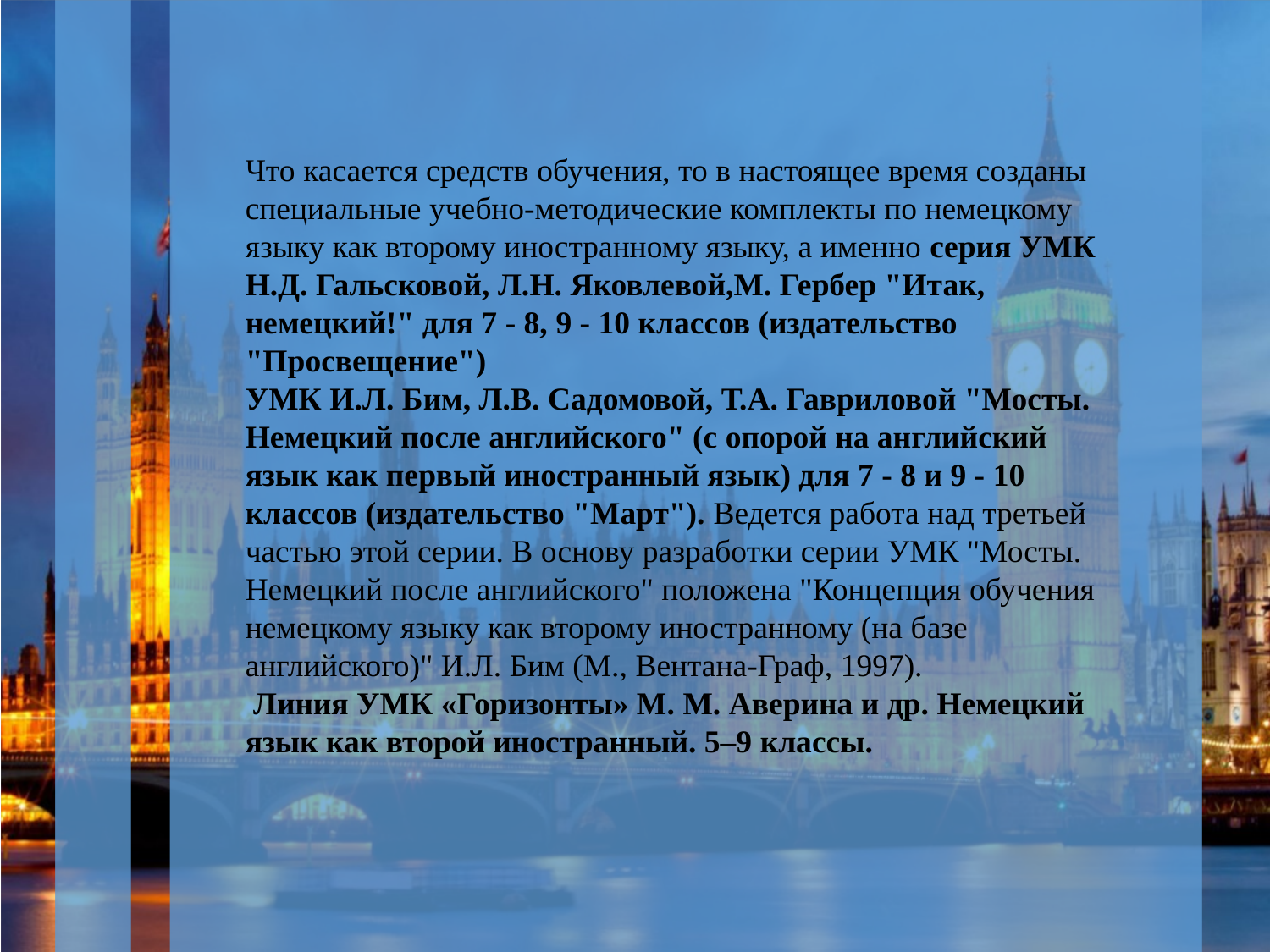

Что касается средств обучения, то в настоящее время созданы специальные учебно-методические комплекты по немецкому языку как второму иностранному языку, а именно серия УМК Н.Д. Гальсковой, Л.Н. Яковлевой,М. Гербер "Итак, немецкий!" для 7 - 8, 9 - 10 классов (издательство "Просвещение")
УМК И.Л. Бим, Л.В. Садомовой, Т.А. Гавриловой "Мосты. Немецкий после английского" (с опорой на английский язык как первый иностранный язык) для 7 - 8 и 9 - 10 классов (издательство "Март"). Ведется работа над третьей частью этой серии. В основу разработки серии УМК "Мосты. Немецкий после английского" положена "Концепция обучения немецкому языку как второму иностранному (на базе английского)" И.Л. Бим (М., Вентана-Граф, 1997).
 Линия УМК «Горизонты» М. М. Аверина и др. Немецкий язык как второй иностранный. 5–9 классы.